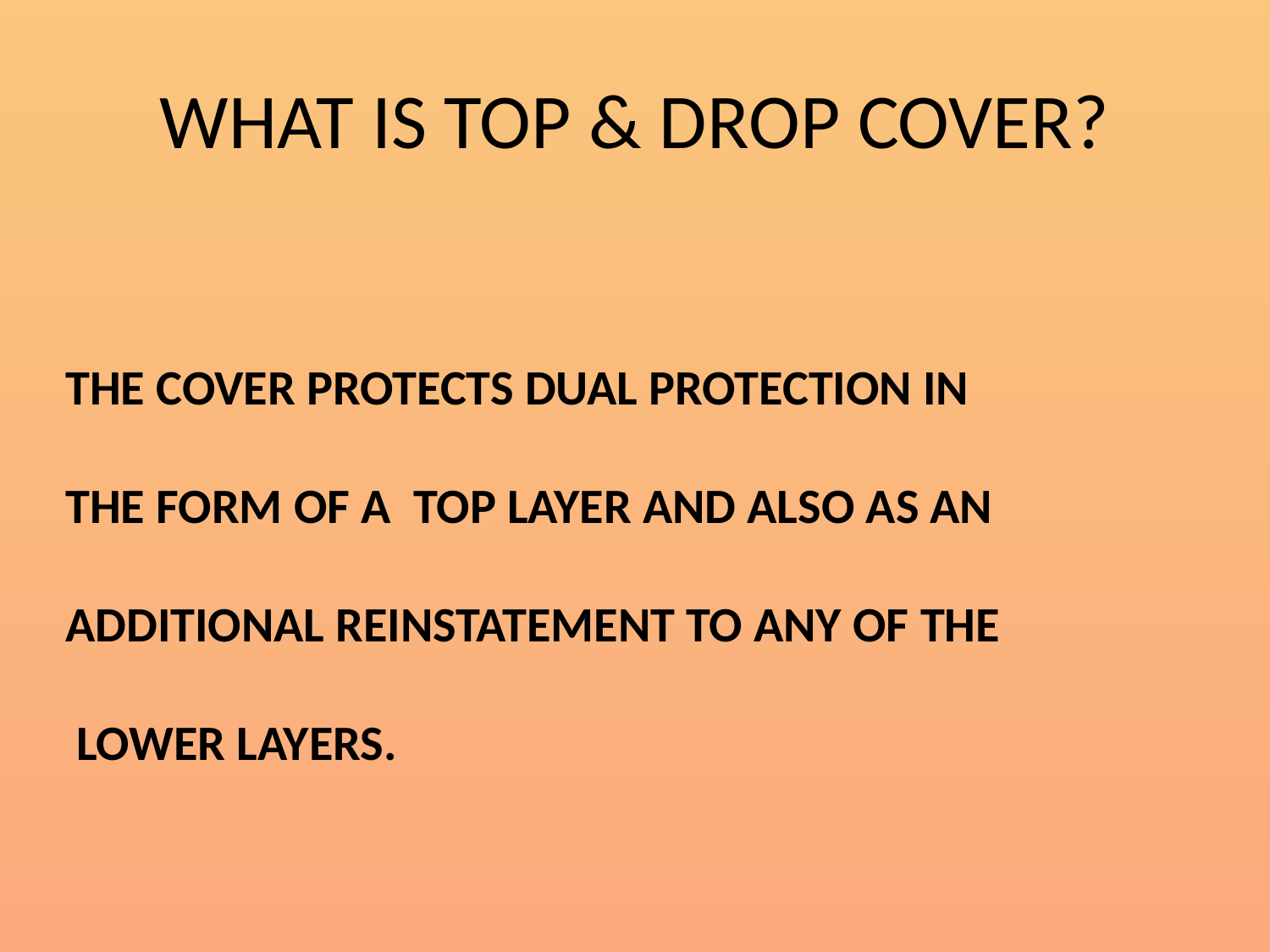

# WHAT IS TOP & DROP COVER?
THE COVER PROTECTS DUAL PROTECTION IN

THE FORM OF A  TOP LAYER AND ALSO AS AN

ADDITIONAL REINSTATEMENT TO ANY OF THE

 LOWER LAYERS.